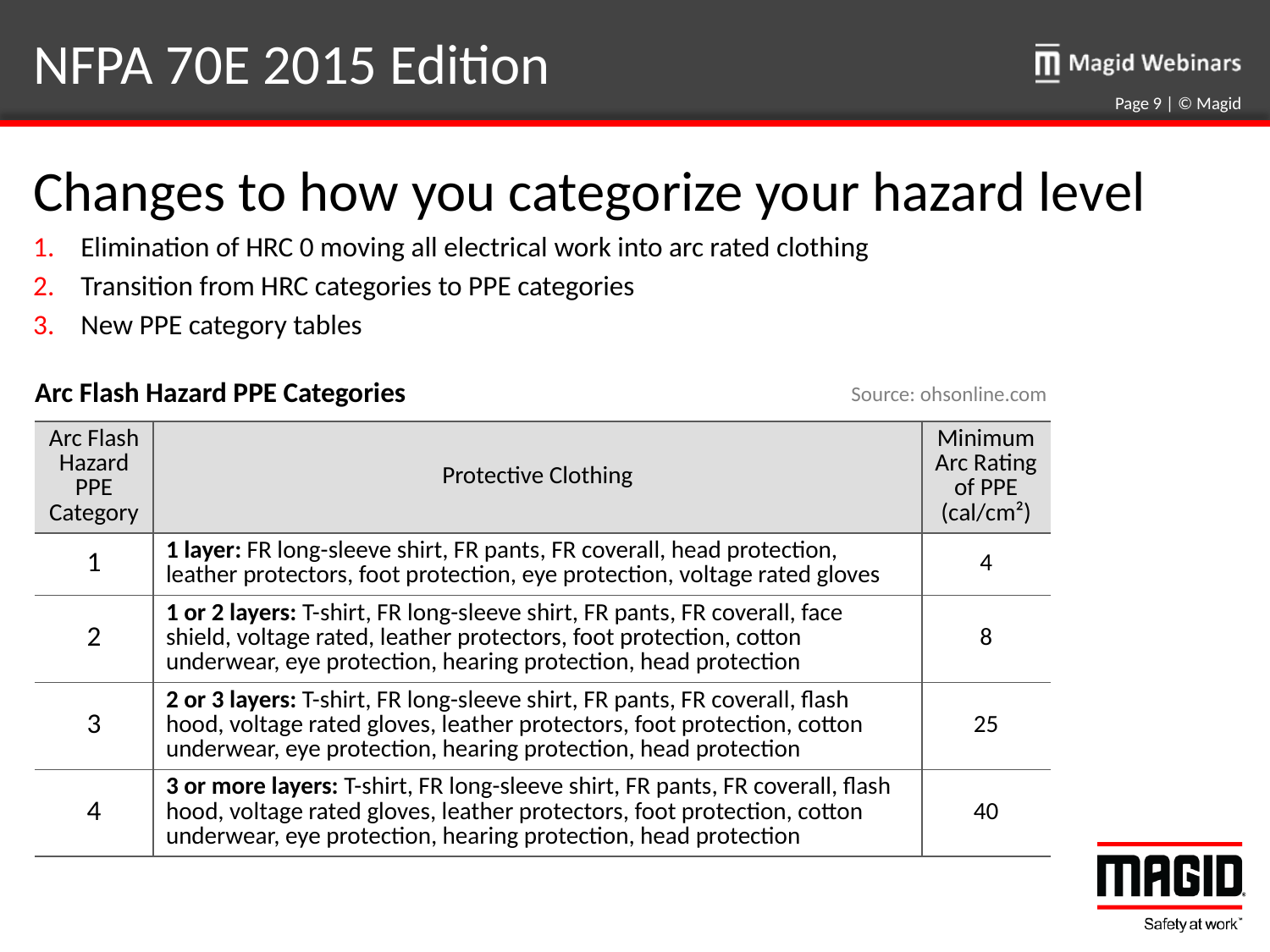

# NFPA 70E 2015 Edition
Page 9 | © Magid
Changes to how you categorize your hazard level
Elimination of HRC 0 moving all electrical work into arc rated clothing
Transition from HRC categories to PPE categories
New PPE category tables
| Arc Flash Hazard PPE Categories |  |  |
| --- | --- | --- |
| Arc Flash Hazard PPE Category | Protective Clothing | Minimum Arc Rating of PPE (cal/cm²) |
| 1 | 1 layer: FR long-sleeve shirt, FR pants, FR coverall, head protection, leather protectors, foot protection, eye protection, voltage rated gloves | 4 |
| 2 | 1 or 2 layers: T-shirt, FR long-sleeve shirt, FR pants, FR coverall, face shield, voltage rated, leather protectors, foot protection, cotton underwear, eye protection, hearing protection, head protection | 8 |
| 3 | 2 or 3 layers: T-shirt, FR long-sleeve shirt, FR pants, FR coverall, flash hood, voltage rated gloves, leather protectors, foot protection, cotton underwear, eye protection, hearing protection, head protection | 25 |
| 4 | 3 or more layers: T-shirt, FR long-sleeve shirt, FR pants, FR coverall, flash hood, voltage rated gloves, leather protectors, foot protection, cotton underwear, eye protection, hearing protection, head protection | 40 |
|  |  |  |
Source: ohsonline.com